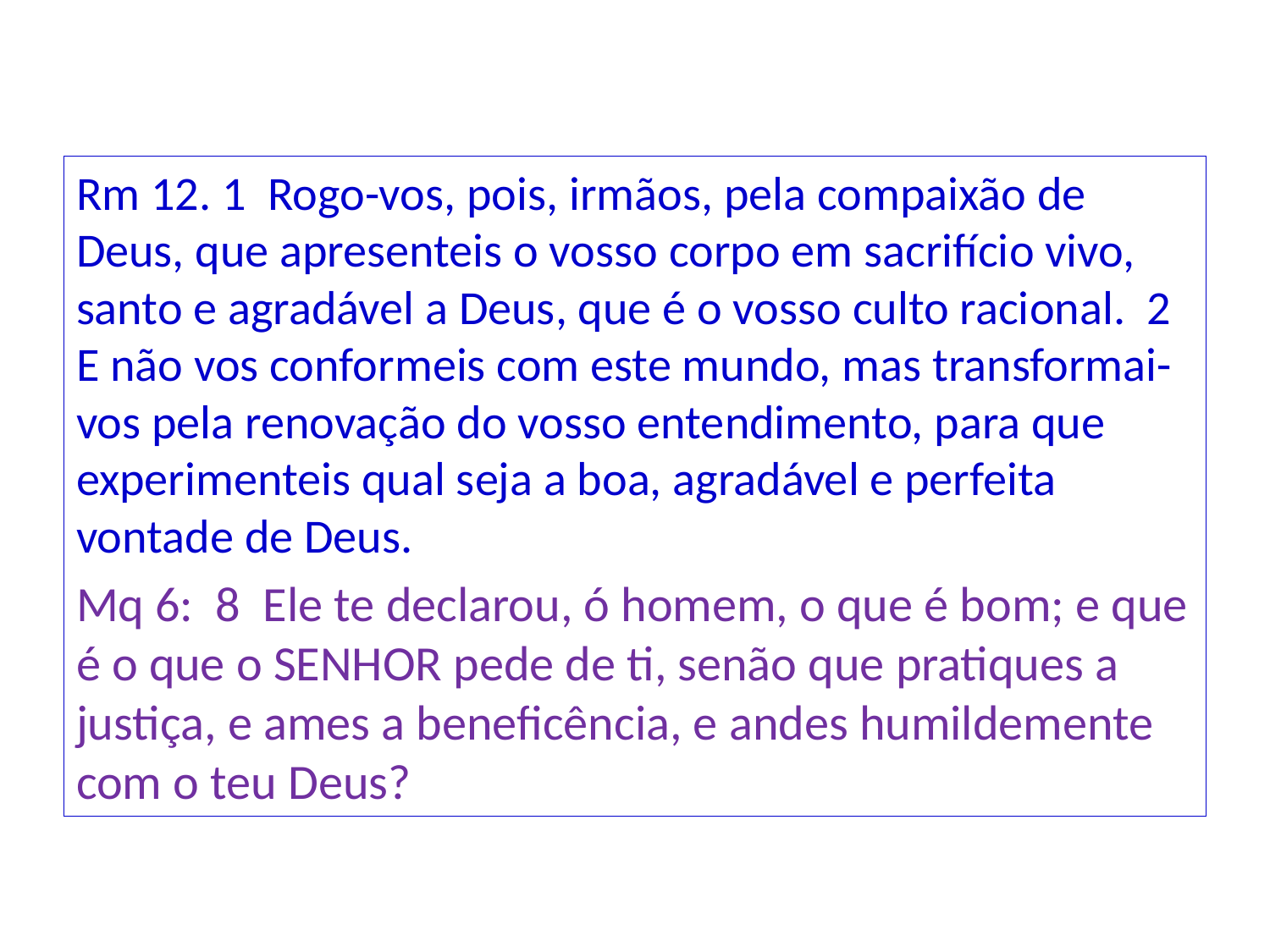

Rm 12. 1  Rogo-vos, pois, irmãos, pela compaixão de Deus, que apresenteis o vosso corpo em sacrifício vivo, santo e agradável a Deus, que é o vosso culto racional.  2  E não vos conformeis com este mundo, mas transformai-vos pela renovação do vosso entendimento, para que experimenteis qual seja a boa, agradável e perfeita vontade de Deus.
Mq 6:  8  Ele te declarou, ó homem, o que é bom; e que é o que o SENHOR pede de ti, senão que pratiques a justiça, e ames a beneficência, e andes humildemente com o teu Deus?